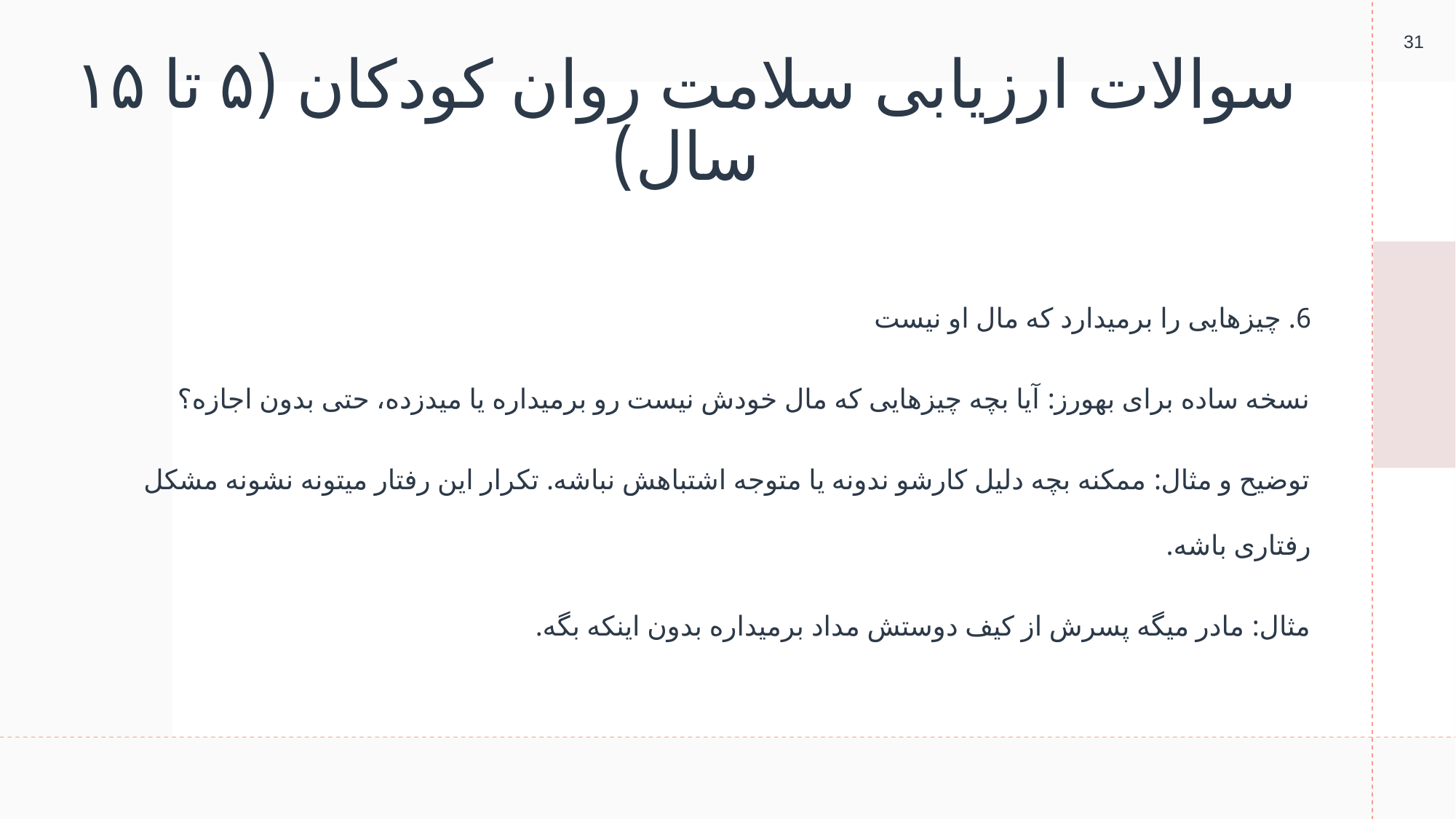

31
# سوالات ارزیابی سلامت روان کودکان (۵ تا ۱۵ سال)
6. چیزهایی را برمیدارد که مال او نیست
نسخه ساده برای بهورز: آیا بچه چیزهایی که مال خودش نیست رو برمیداره یا میدزده، حتی بدون اجازه؟
توضیح و مثال: ممکنه بچه دلیل کارشو ندونه یا متوجه اشتباهش نباشه. تکرار این رفتار میتونه نشونه مشکل رفتاری باشه.
مثال: مادر میگه پسرش از کیف دوستش مداد برمیداره بدون اینکه بگه.